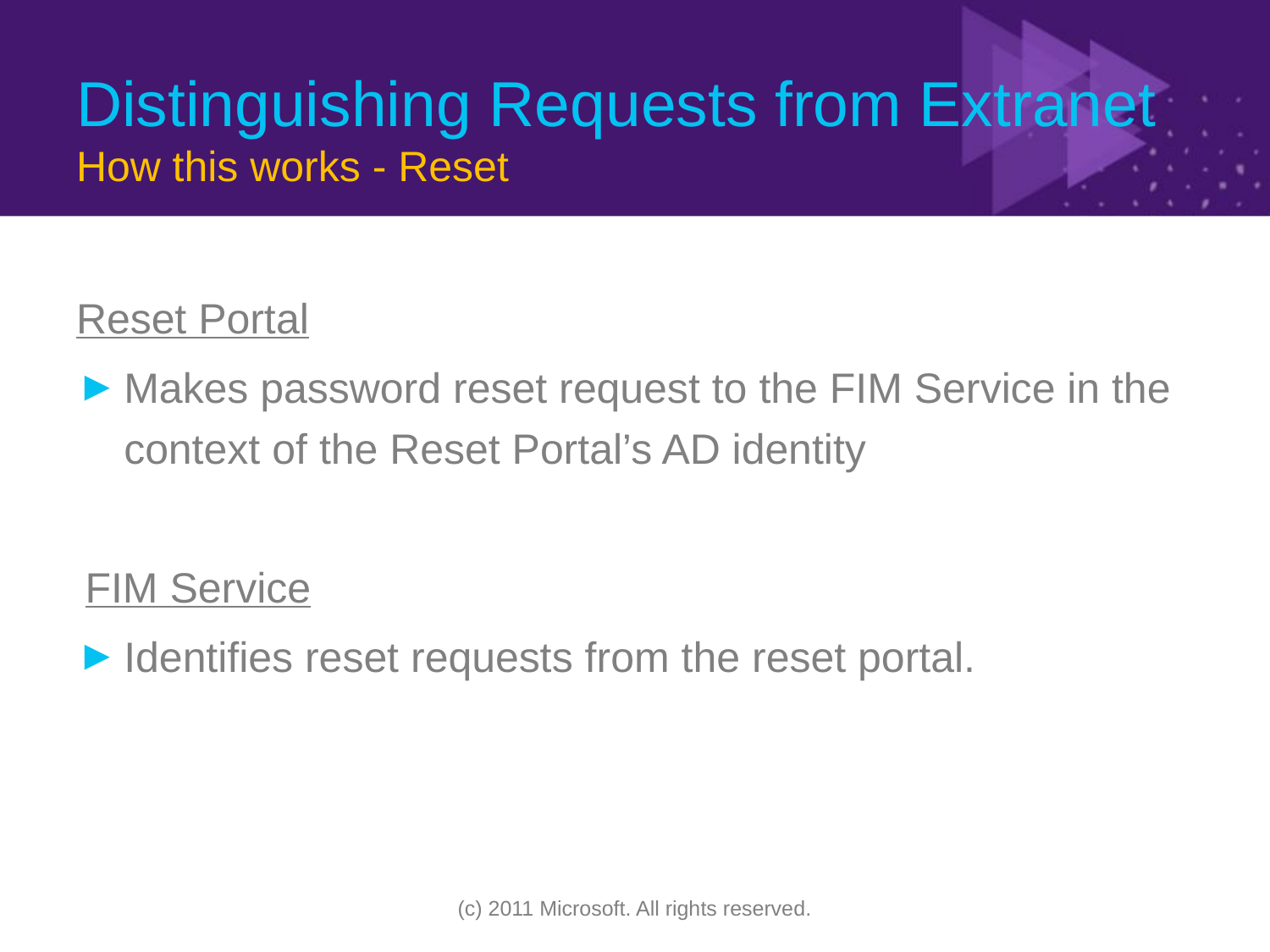

# Distinguishing Requests from Extranet How this works - Reset

Reset Portal
Makes password reset request to the FIM Service in the context of the Reset Portal’s AD identity

FIM Service
Identifies reset requests from the reset portal.
(c) 2011 Microsoft. All rights reserved.